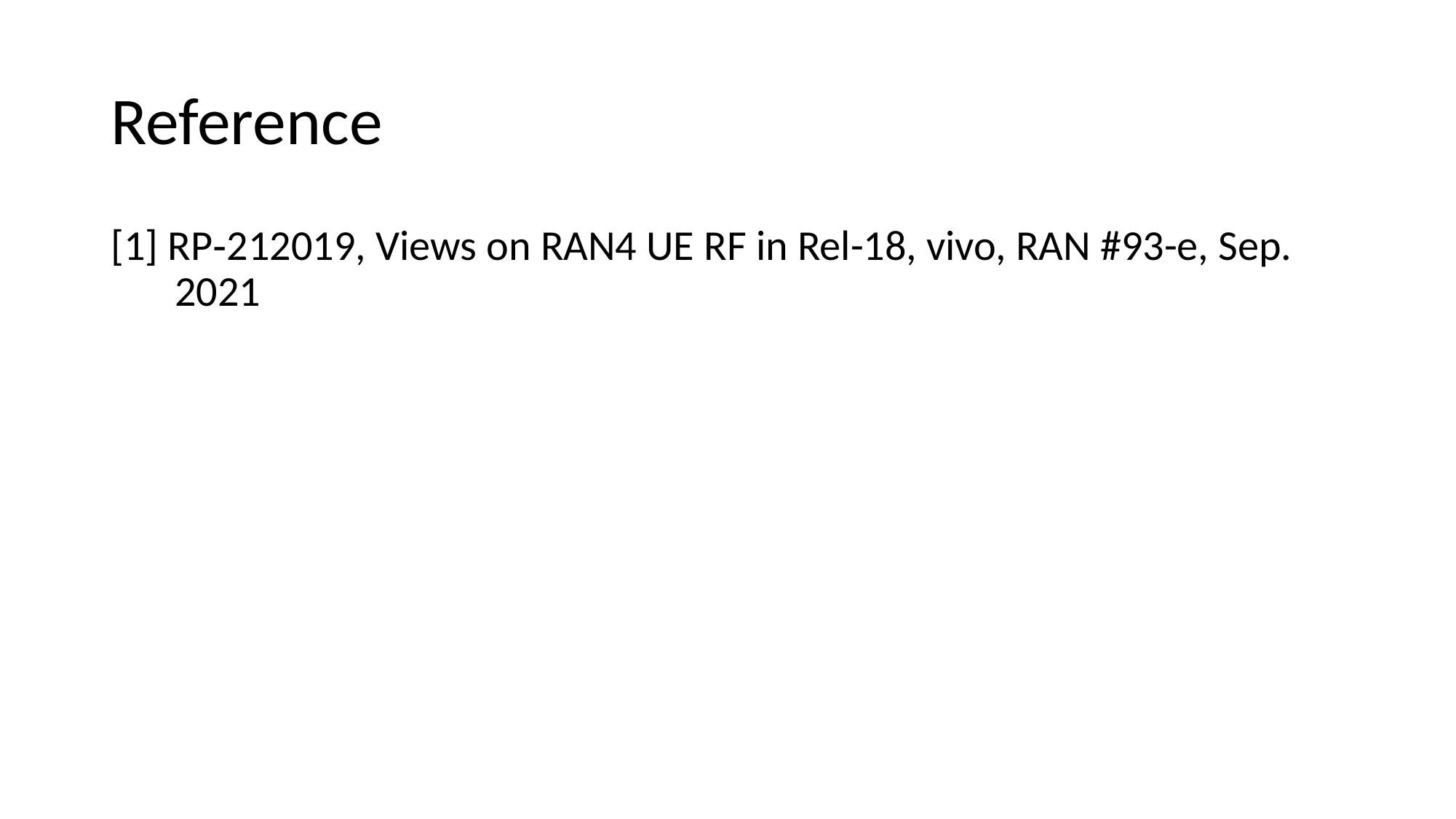

# Reference
[1] RP‑212019, Views on RAN4 UE RF in Rel-18, vivo, RAN #93-e, Sep. 2021